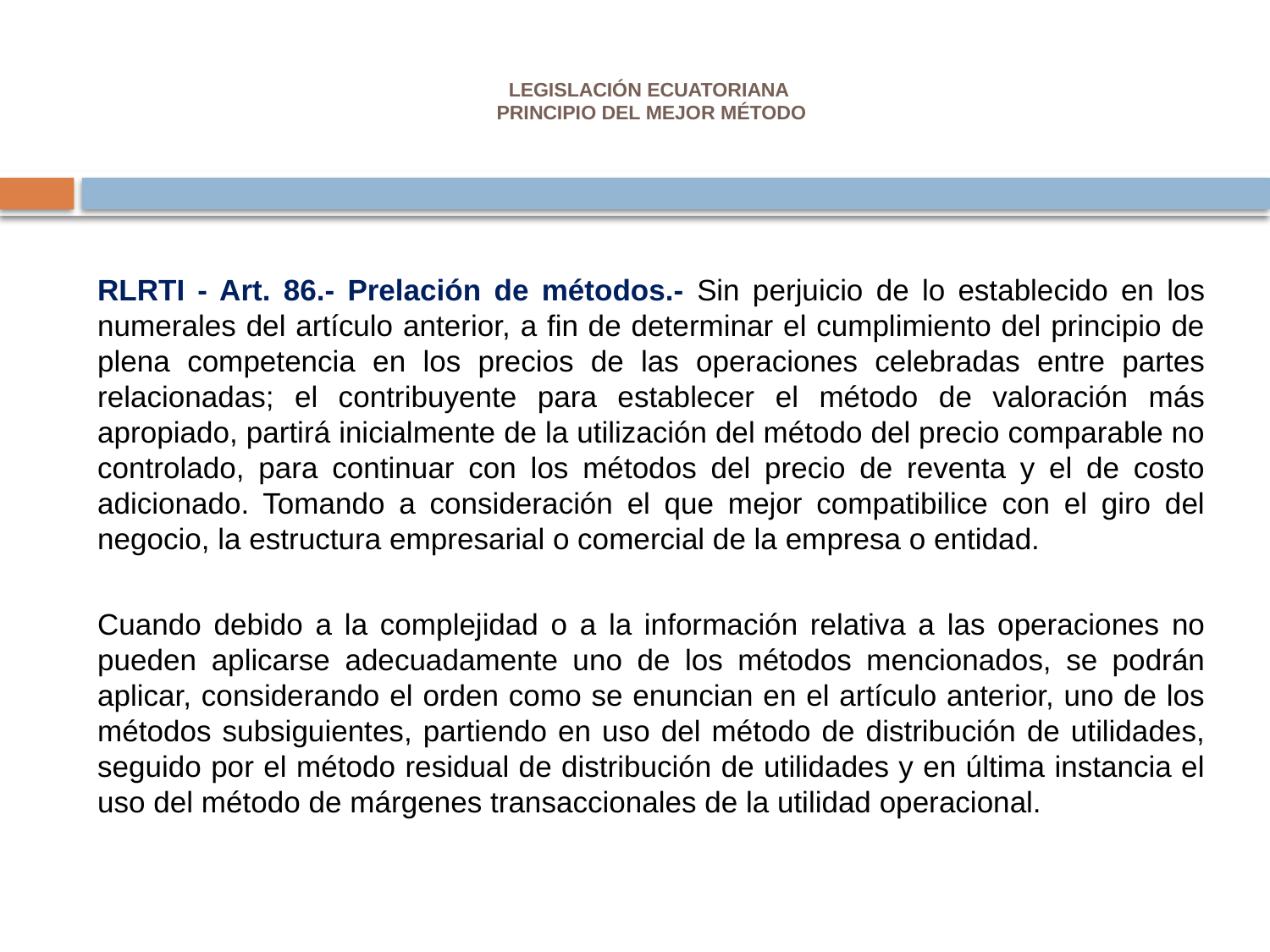

# LEGISLACIÓN ECUATORIANA PRINCIPIO DEL MEJOR MÉTODO

RLRTI - Art. 86.- Prelación de métodos.- Sin perjuicio de lo establecido en los numerales del artículo anterior, a fin de determinar el cumplimiento del principio de plena competencia en los precios de las operaciones celebradas entre partes relacionadas; el contribuyente para establecer el método de valoración más apropiado, partirá inicialmente de la utilización del método del precio comparable no controlado, para continuar con los métodos del precio de reventa y el de costo adicionado. Tomando a consideración el que mejor compatibilice con el giro del negocio, la estructura empresarial o comercial de la empresa o entidad.

Cuando debido a la complejidad o a la información relativa a las operaciones no pueden aplicarse adecuadamente uno de los métodos mencionados, se podrán aplicar, considerando el orden como se enuncian en el artículo anterior, uno de los métodos subsiguientes, partiendo en uso del método de distribución de utilidades, seguido por el método residual de distribución de utilidades y en última instancia el uso del método de márgenes transaccionales de la utilidad operacional.